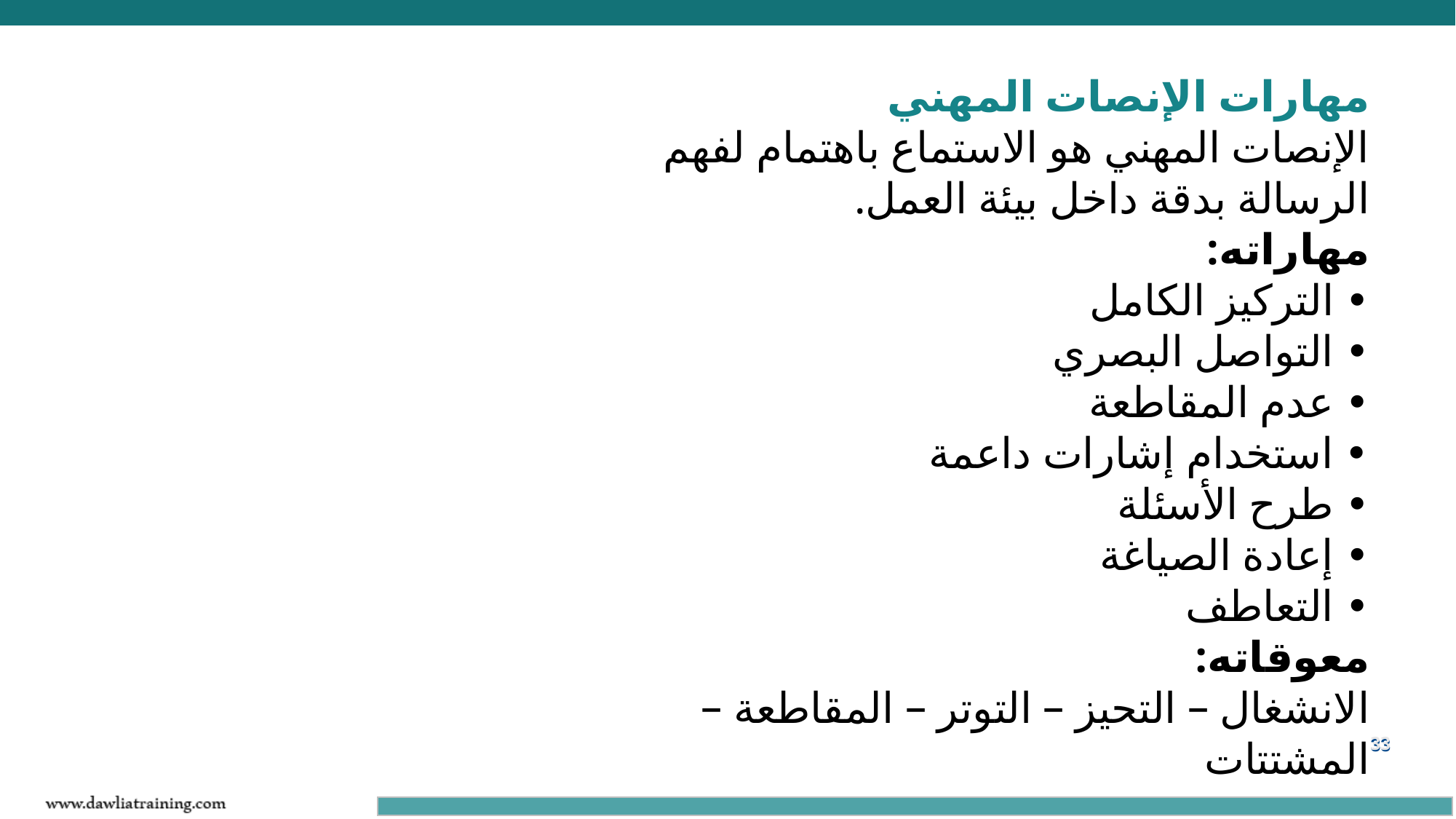

مهارات الإنصات المهني
الإنصات المهني هو الاستماع باهتمام لفهم الرسالة بدقة داخل بيئة العمل.
مهاراته:
• التركيز الكامل
• التواصل البصري
• عدم المقاطعة
• استخدام إشارات داعمة
• طرح الأسئلة
• إعادة الصياغة
• التعاطف
معوقاته:
الانشغال – التحيز – التوتر – المقاطعة – المشتتات
33